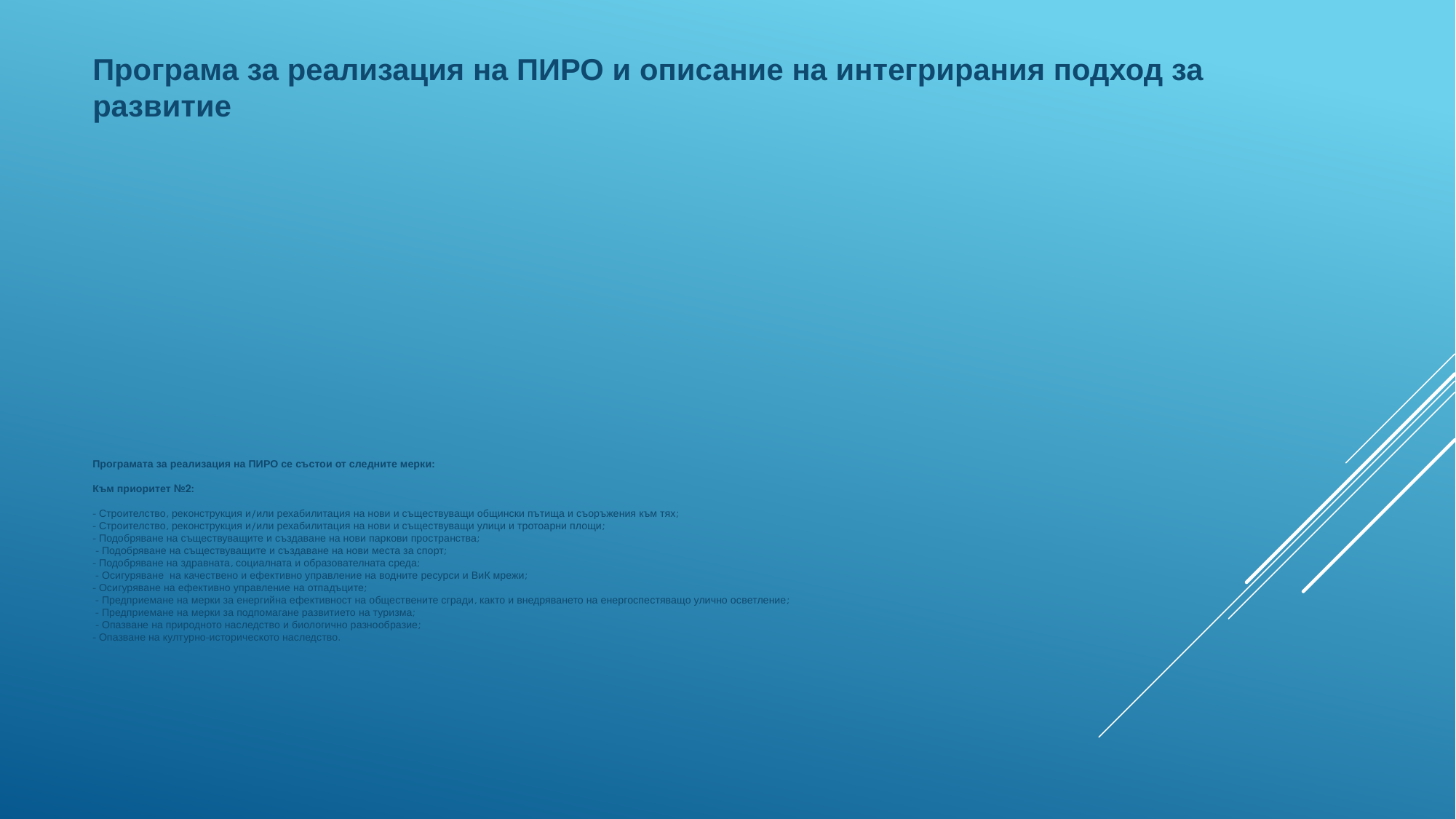

Програма за реализация на ПИРО и описание на интегрирания подход за развитие

# Програмата за реализация на ПИРО се състои от следните мерки: Към приоритет №2: - Строителство, реконструкция и/или рехабилитация на нови и съществуващи общински пътища и съоръжения към тях; - Строителство, реконструкция и/или рехабилитация на нови и съществуващи улици и тротоарни площи; - Подобряване на съществуващите и създаване на нови паркови пространства; - Подобряване на съществуващите и създаване на нови места за спорт; - Подобряване на здравната, социалната и образователната среда; - Осигуряване  на качествено и ефективно управление на водните ресурси и ВиК мрежи; - Осигуряване на ефективно управление на отпадъците; - Предприемане на мерки за енергийна ефективност на обществените сгради, както и внедряването на енергоспестяващо улично осветление; - Предприемане на мерки за подпомагане развитието на туризма; - Опазване на природното наследство и биологично разнообразие; - Опазване на културно-историческото наследство.